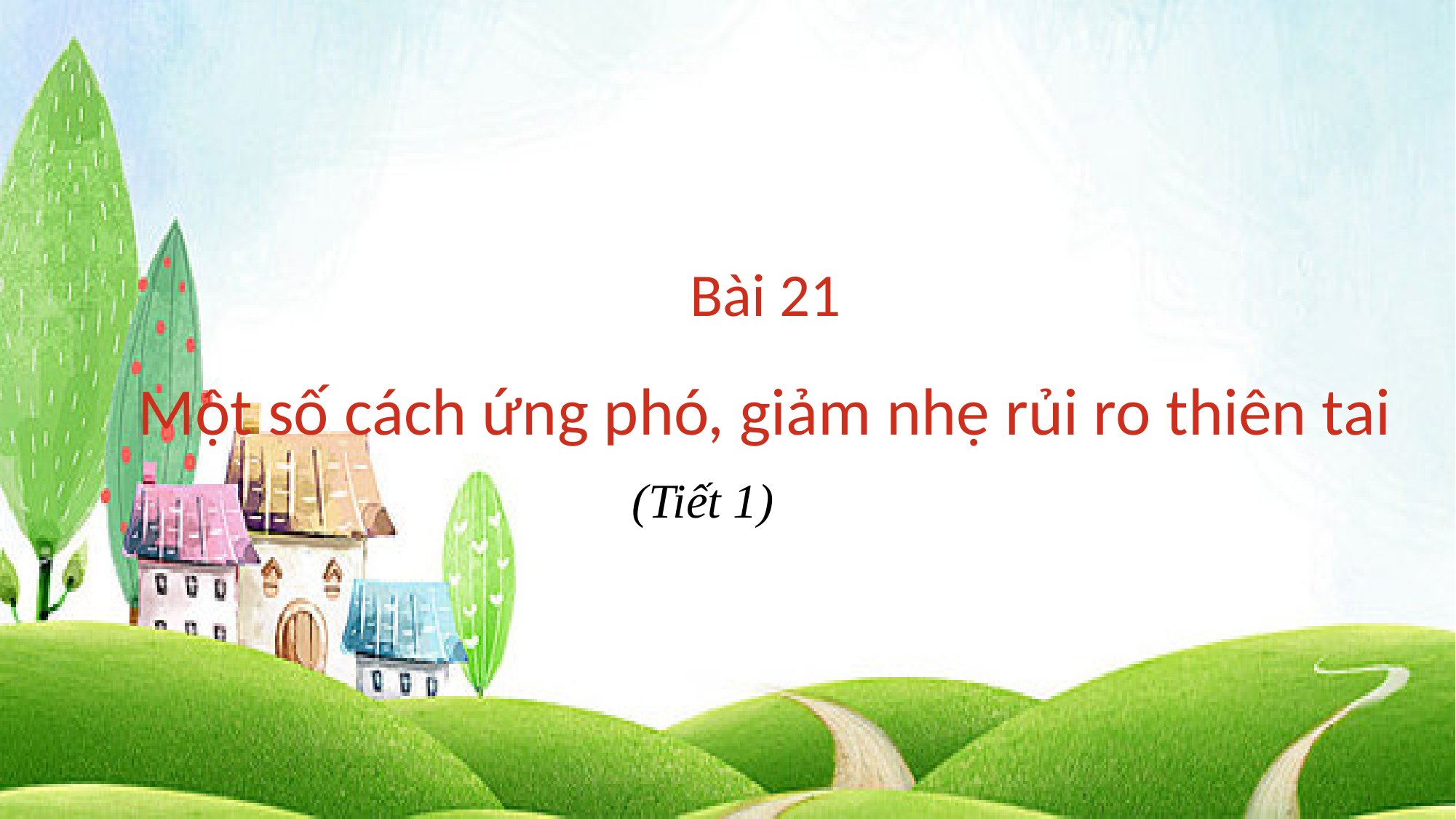

Bài 21
Một số cách ứng phó, giảm nhẹ rủi ro thiên tai
(Tiết 1)